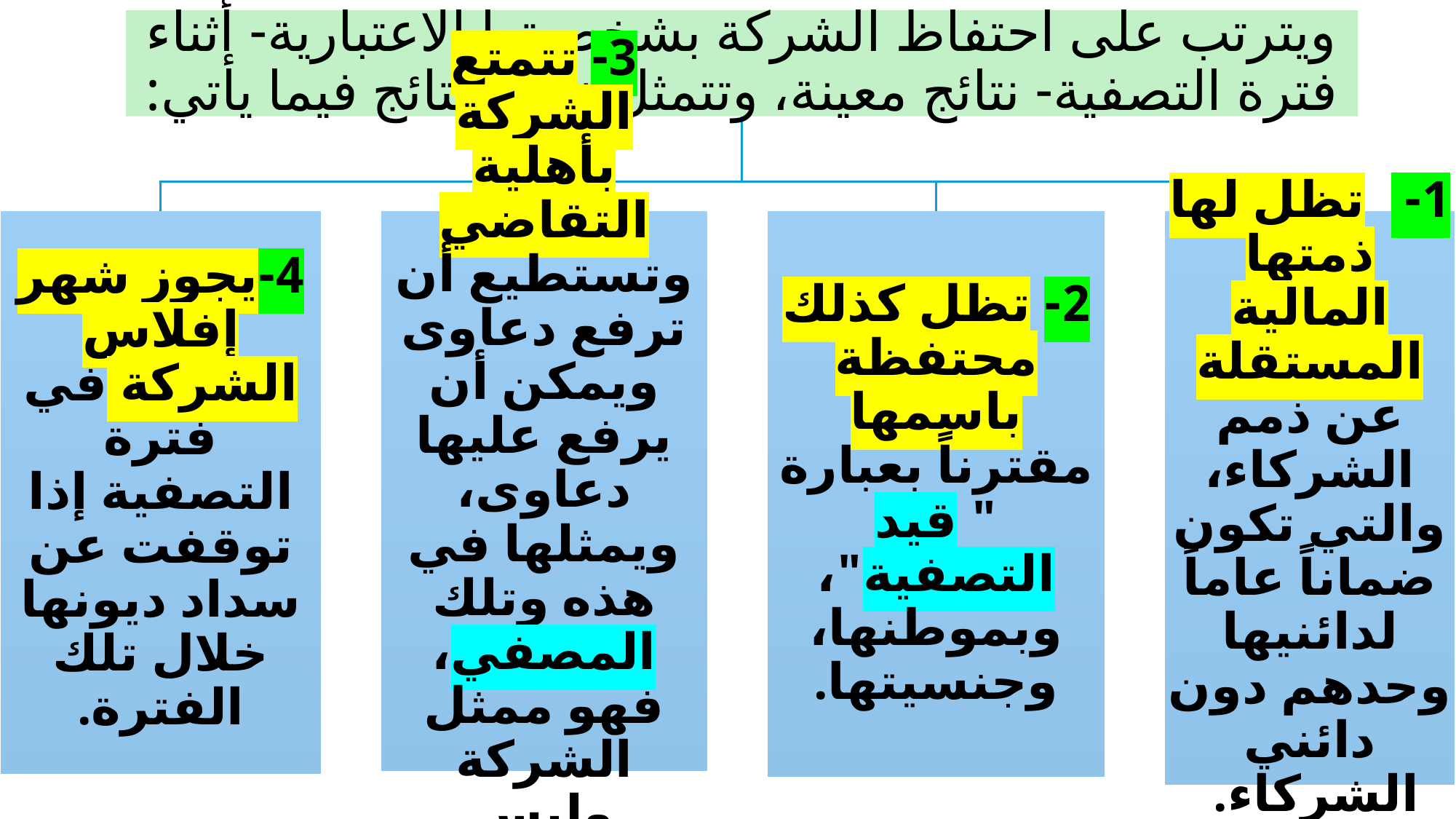

ويترتب على احتفاظ الشركة بشخصيتها الاعتبارية- أثناء فترة التصفية- نتائج معينة، وتتمثل تلك النتائج فيما يأتي:
4-يجوز شهر إفلاس الشركة في فترة التصفية إذا توقفت عن سداد ديونها خلال تلك الفترة.
3- تتمتع الشركة بأهلية التقاضي وتستطيع أن ترفع دعاوى ويمكن أن يرفع عليها دعاوى، ويمثلها في هذه وتلك المصفي، فهو ممثل الشركة وليس الشركاء أو الدائنين.
2- تظل كذلك محتفظة باسمها مقترناً بعبارة " قيد التصفية"، وبموطنها، وجنسيتها.
1-   تظل لها ذمتها المالية المستقلة عن ذمم الشركاء، والتي تكون ضماناً عاماً لدائنيها وحدهم دون دائني الشركاء.